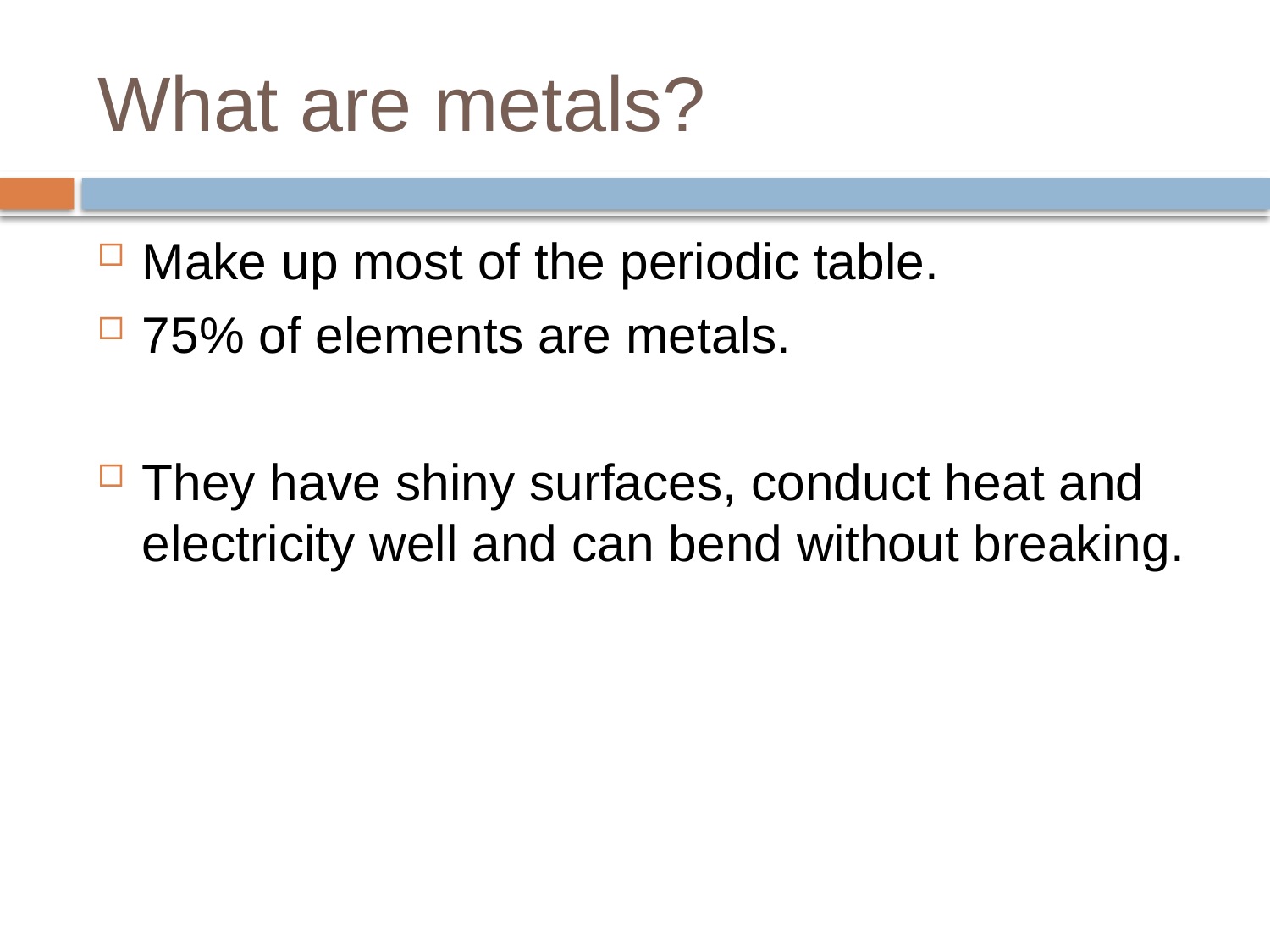

# What are metals?
Make up most of the periodic table.
75% of elements are metals.

They have shiny surfaces, conduct heat and electricity well and can bend without breaking.